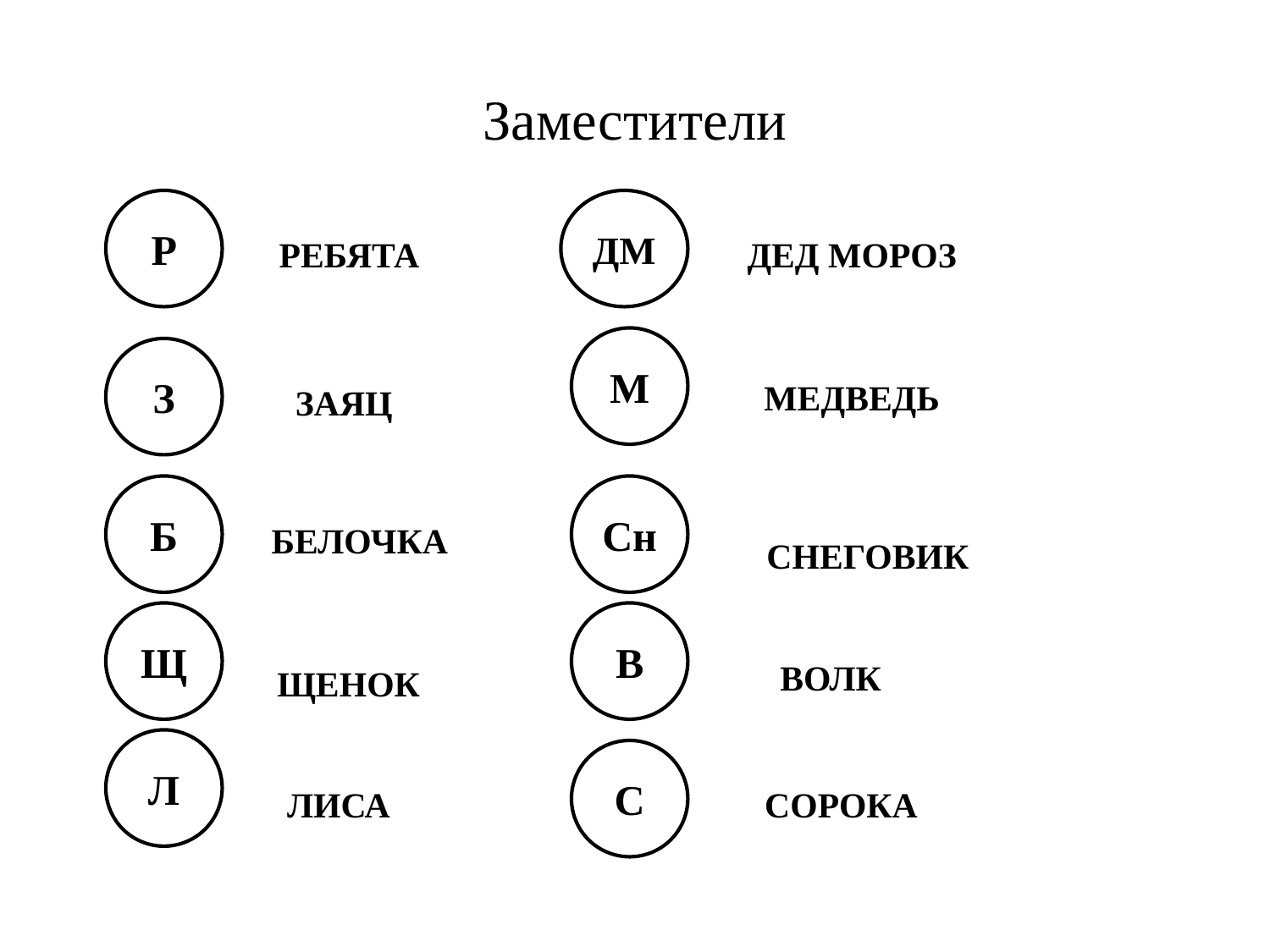

# Заместители
Р
ДМ
ДЕД МОРОЗ
РЕБЯТА
М
З
МЕДВЕДЬ
ЗАЯЦ

Б
Сн
БЕЛОЧКА
СНЕГОВИК
Щ
В

ЩЕНОК
ВОЛК
Л
С
ЛИСА
СОРОКА